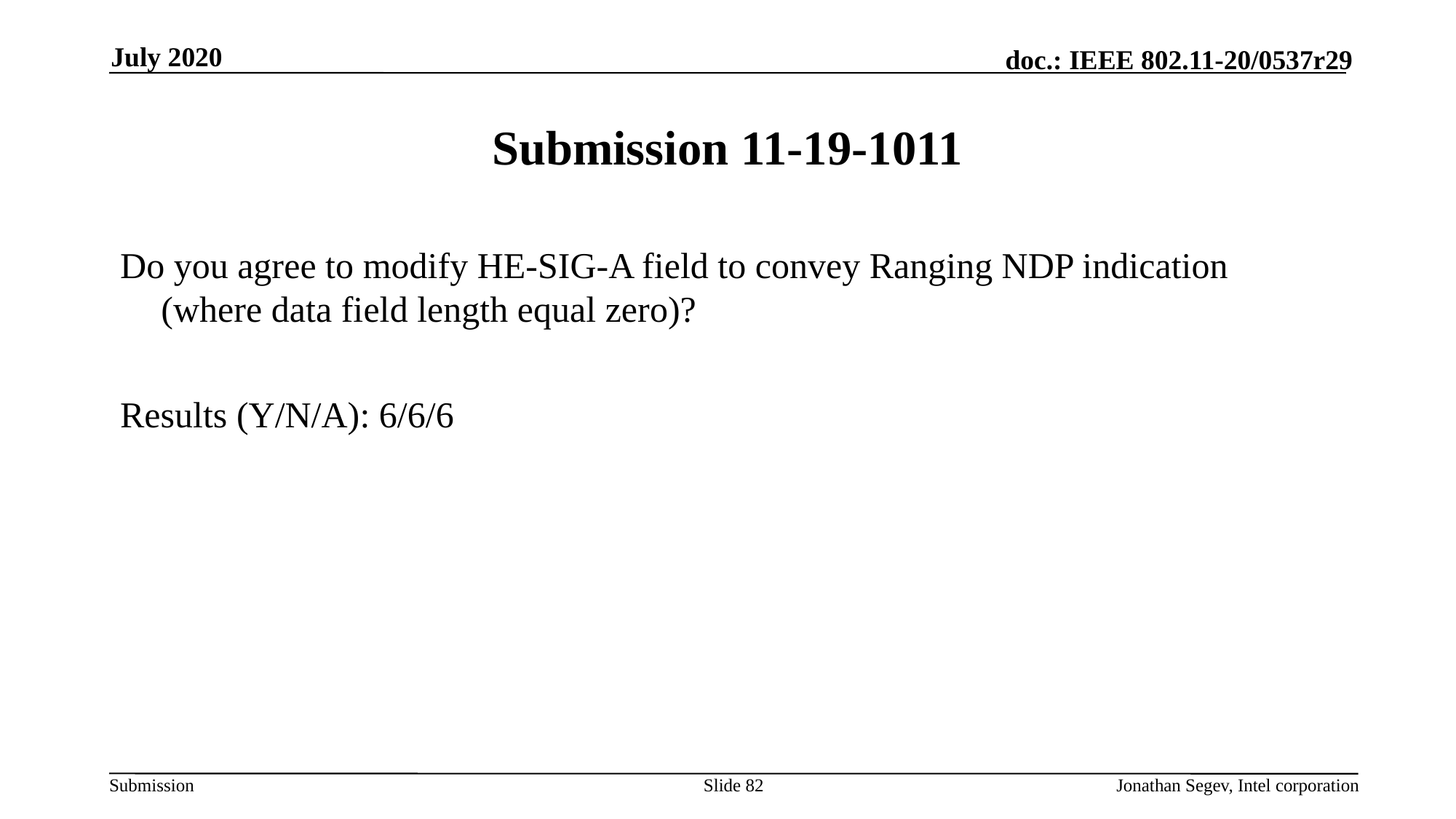

July 2020
# Submission 11-19-1011
Do you agree to modify HE-SIG-A field to convey Ranging NDP indication (where data field length equal zero)?

Results (Y/N/A): 6/6/6
Slide 82
Jonathan Segev, Intel corporation